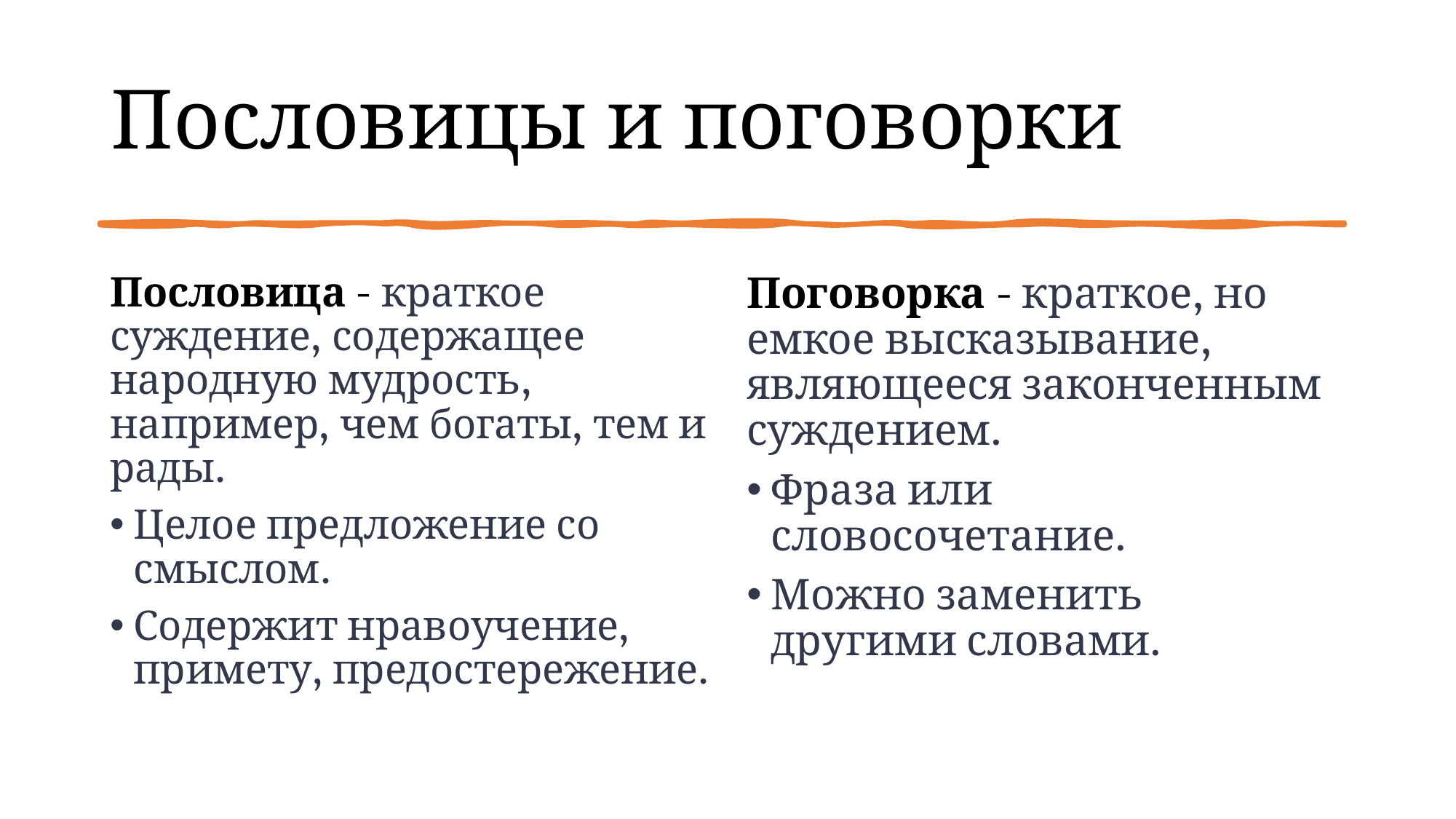

# Пословицы и поговорки

Пословица - краткое суждение, содержащее народную мудрость, например, чем богаты, тем и рады.
Целое предложение со смыслом.
Содержит нравоучение, примету, предостережение.
Поговорка - краткое, но емкое высказывание, являющееся законченным суждением.
Фраза или словосочетание.
Можно заменить другими словами.